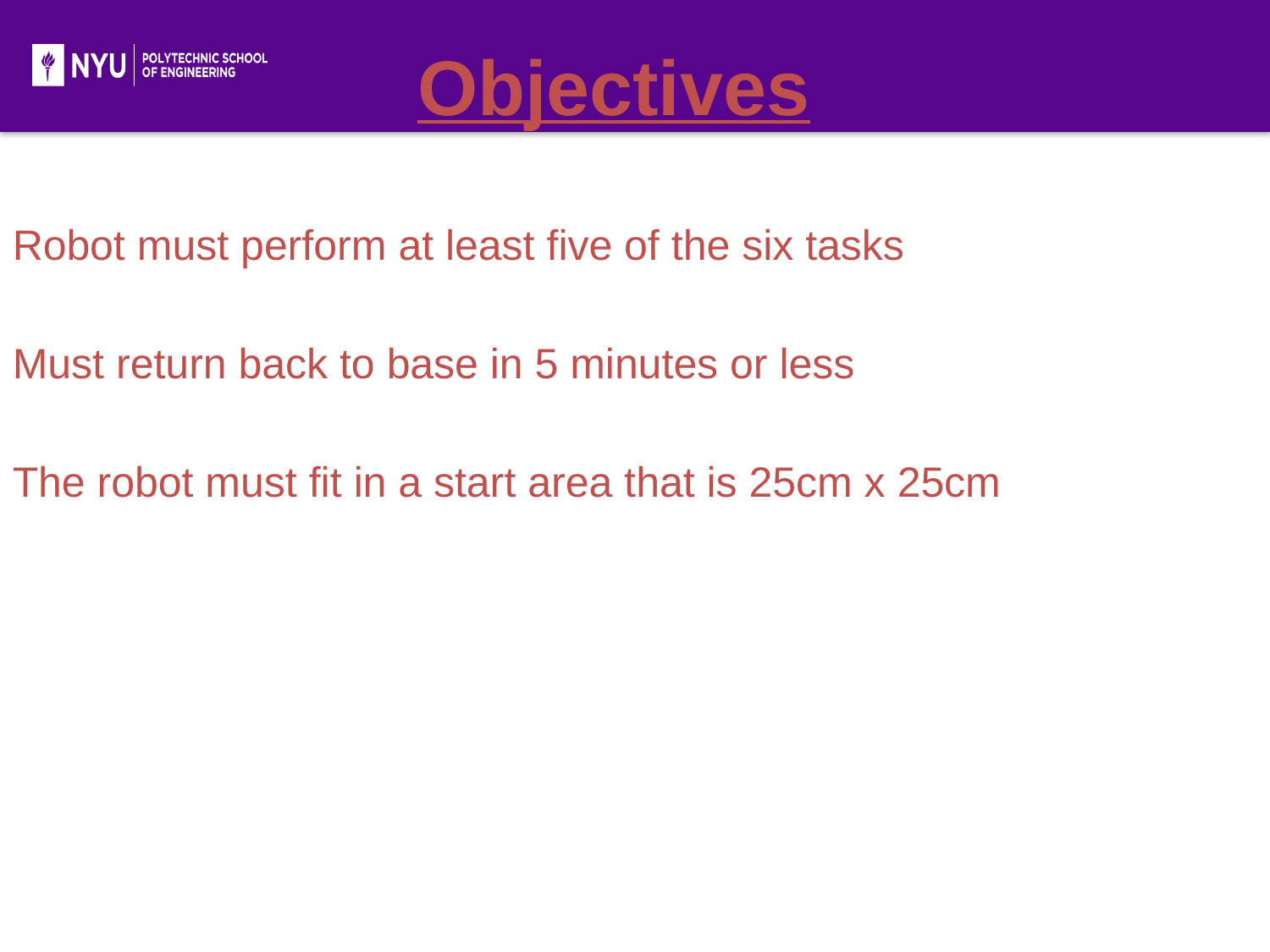

Objectives
Robot must perform at least five of the six tasks

Must return back to base in 5 minutes or less

The robot must fit in a start area that is 25cm x 25cm